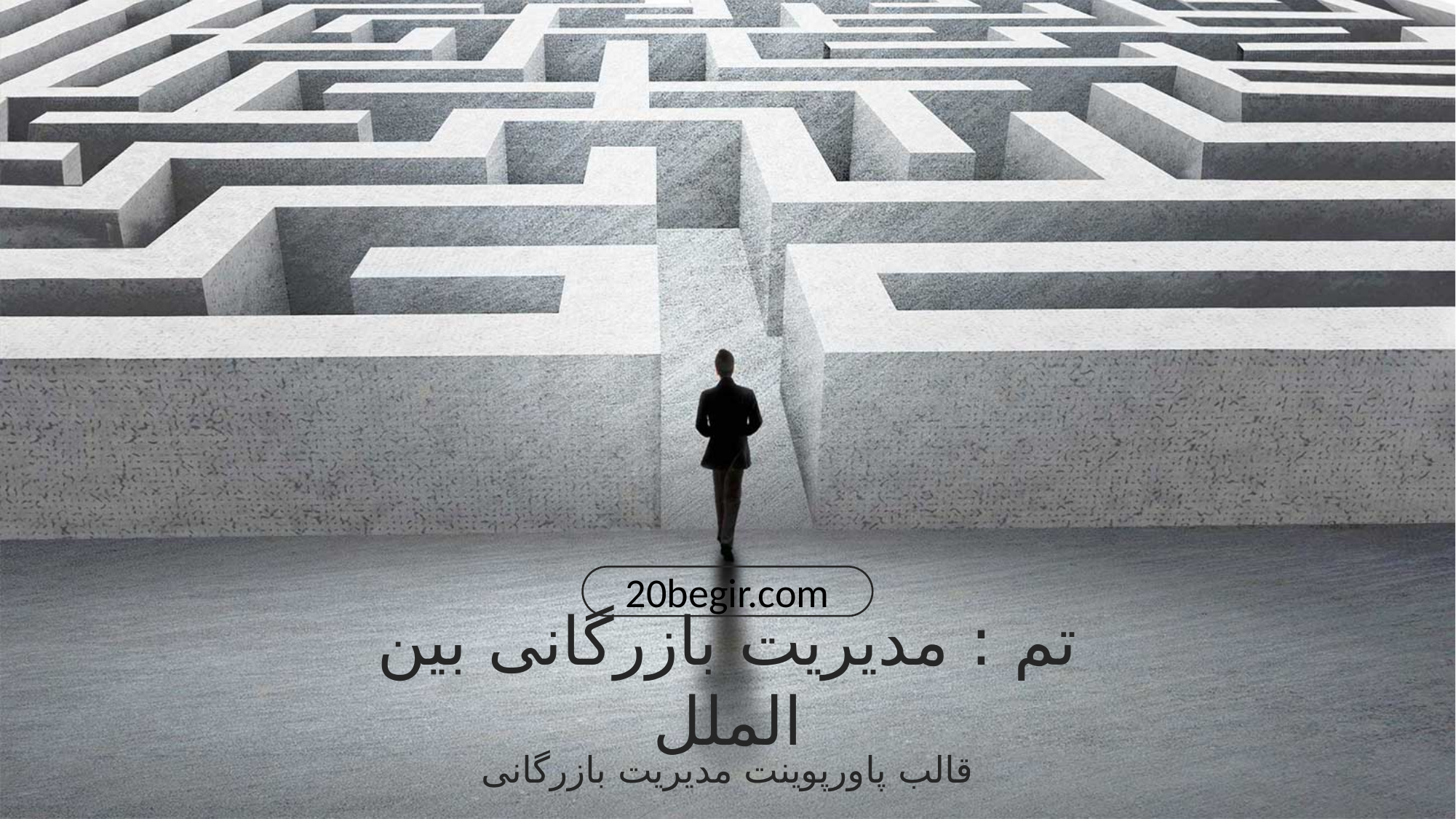

20begir.com
تم : مدیریت بازرگانی بین الملل
قالب پاورپوینت مدیریت بازرگانی